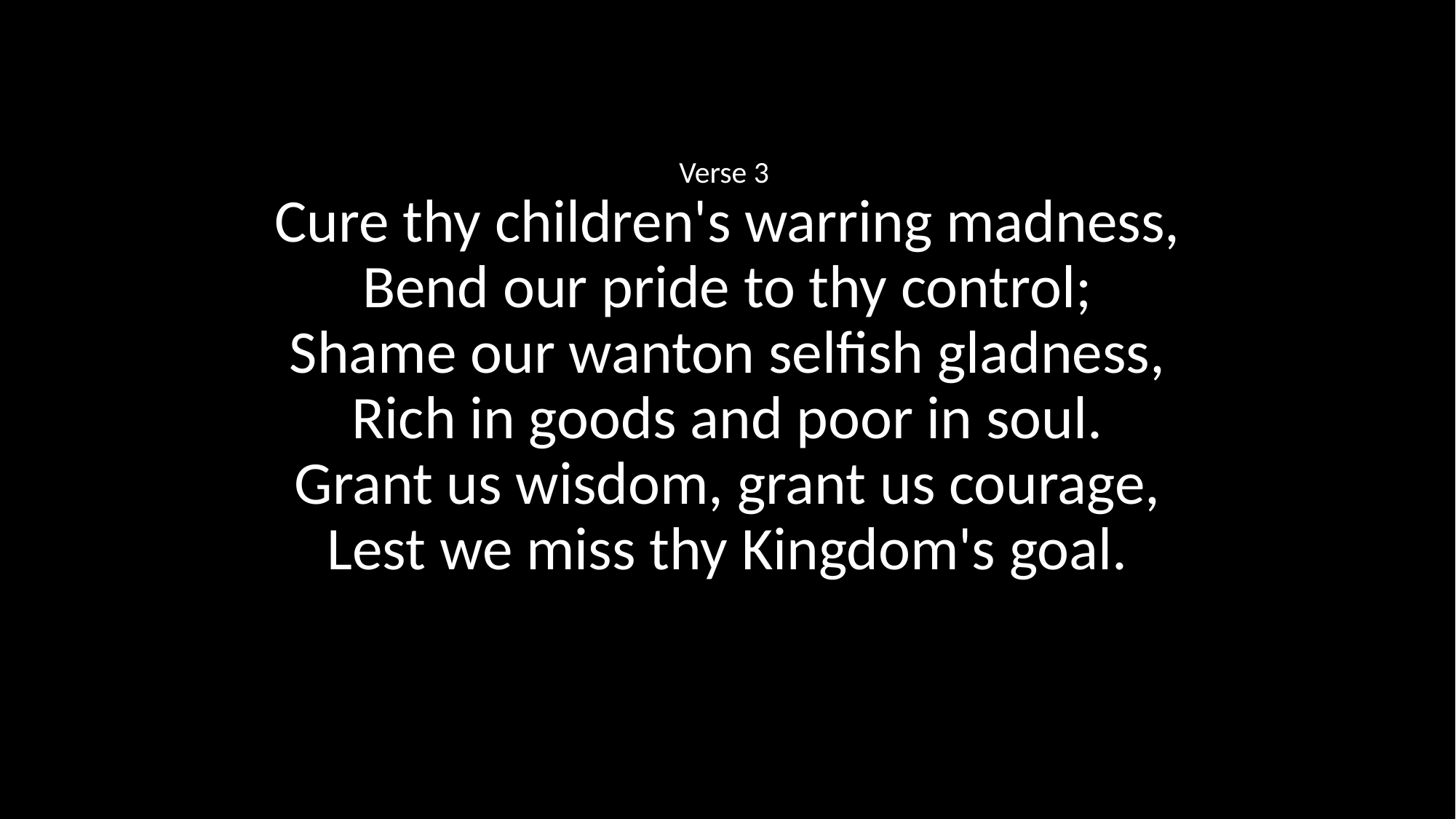

Verse 3
Cure thy children's warring madness,
Bend our pride to thy control;
Shame our wanton selfish gladness,
Rich in goods and poor in soul.
Grant us wisdom, grant us courage,
Lest we miss thy Kingdom's goal.